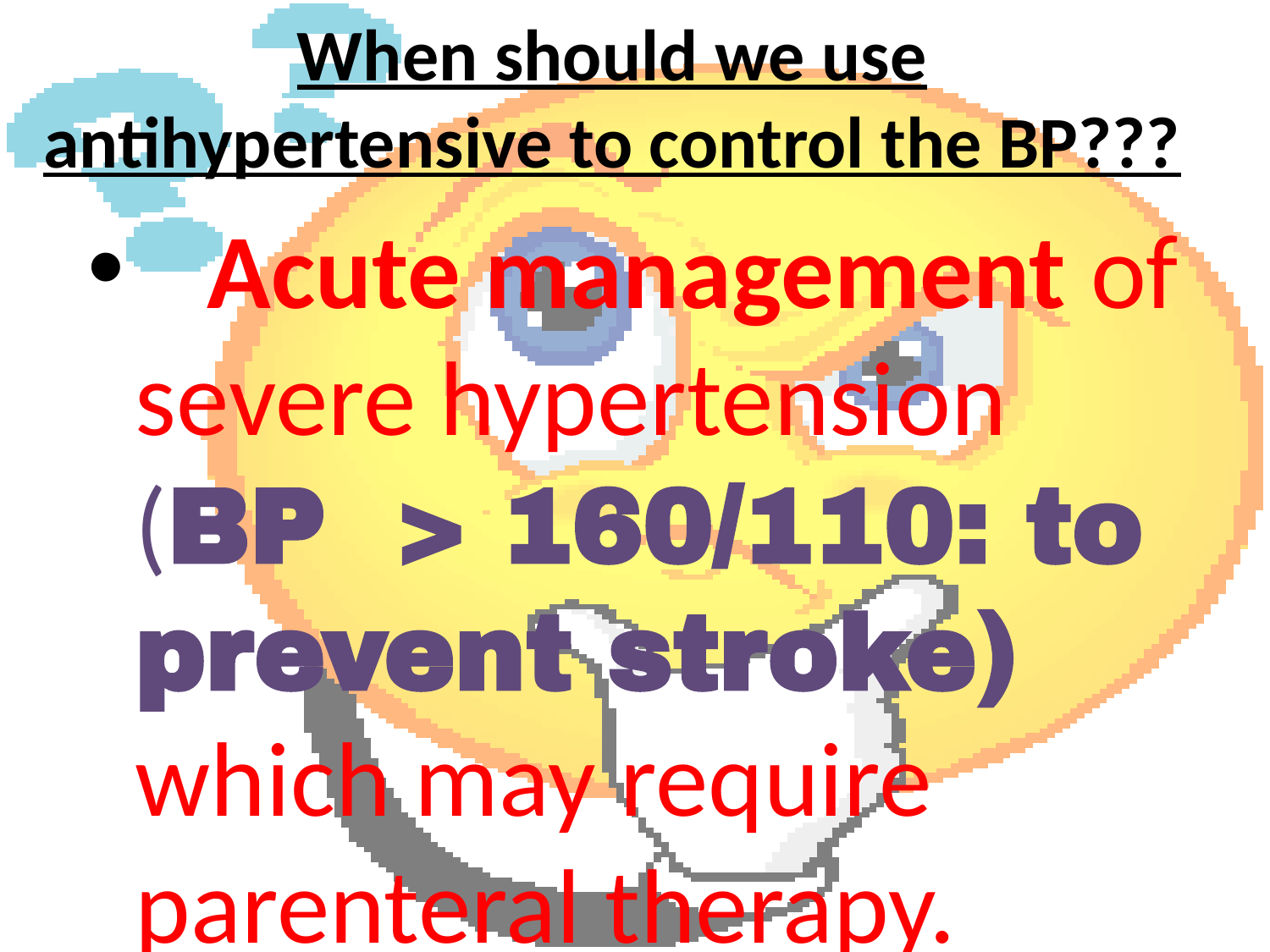

# When should we use antihypertensive to control the BP???
   Acute management of severe hypertension (BP  > 160/110: to prevent stroke)      which may require parenteral therapy.